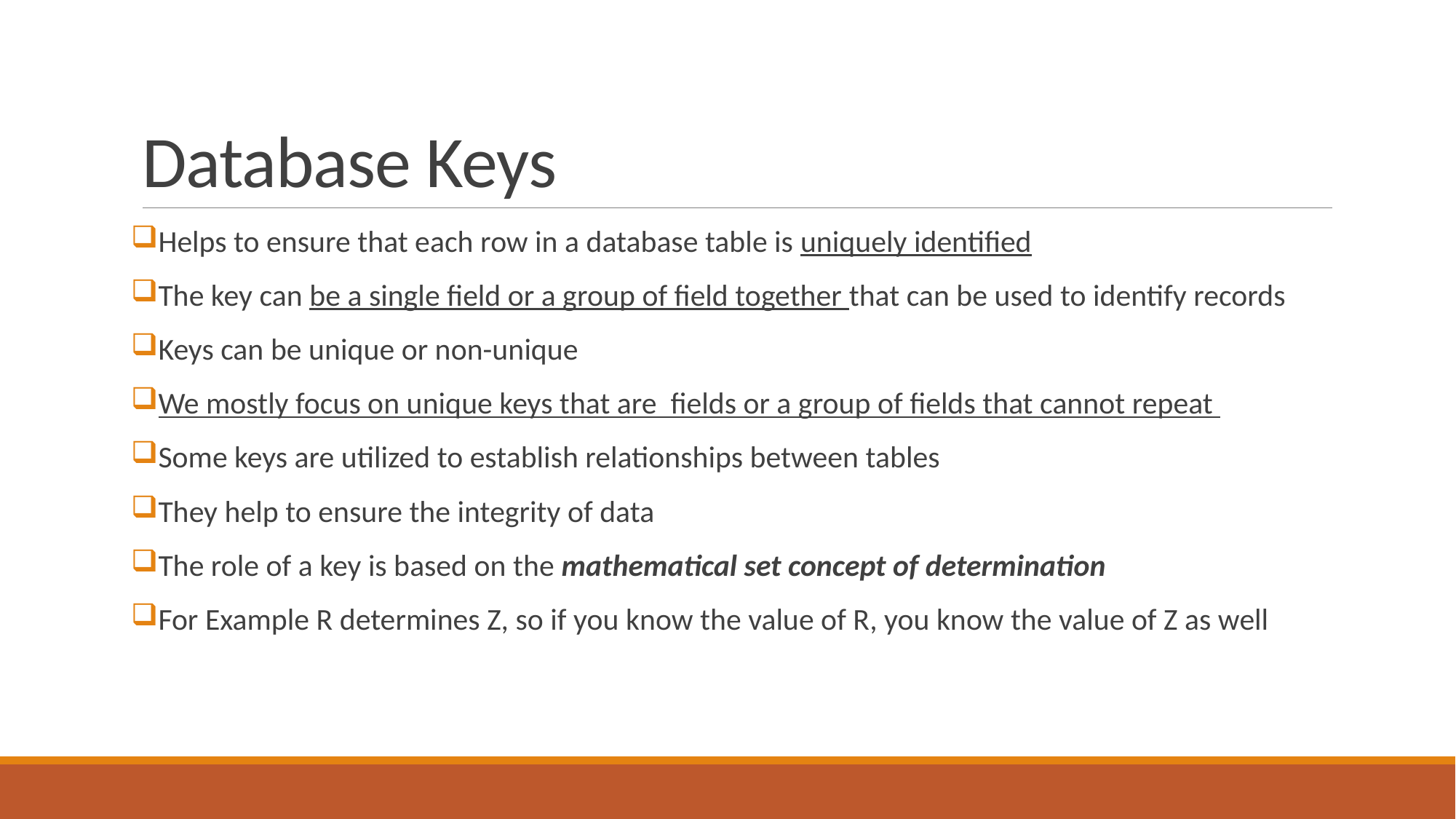

# Database Keys
Helps to ensure that each row in a database table is uniquely identified
The key can be a single field or a group of field together that can be used to identify records
Keys can be unique or non-unique
We mostly focus on unique keys that are  fields or a group of fields that cannot repeat
Some keys are utilized to establish relationships between tables
They help to ensure the integrity of data
The role of a key is based on the mathematical set concept of determination
For Example R determines Z, so if you know the value of R, you know the value of Z as well